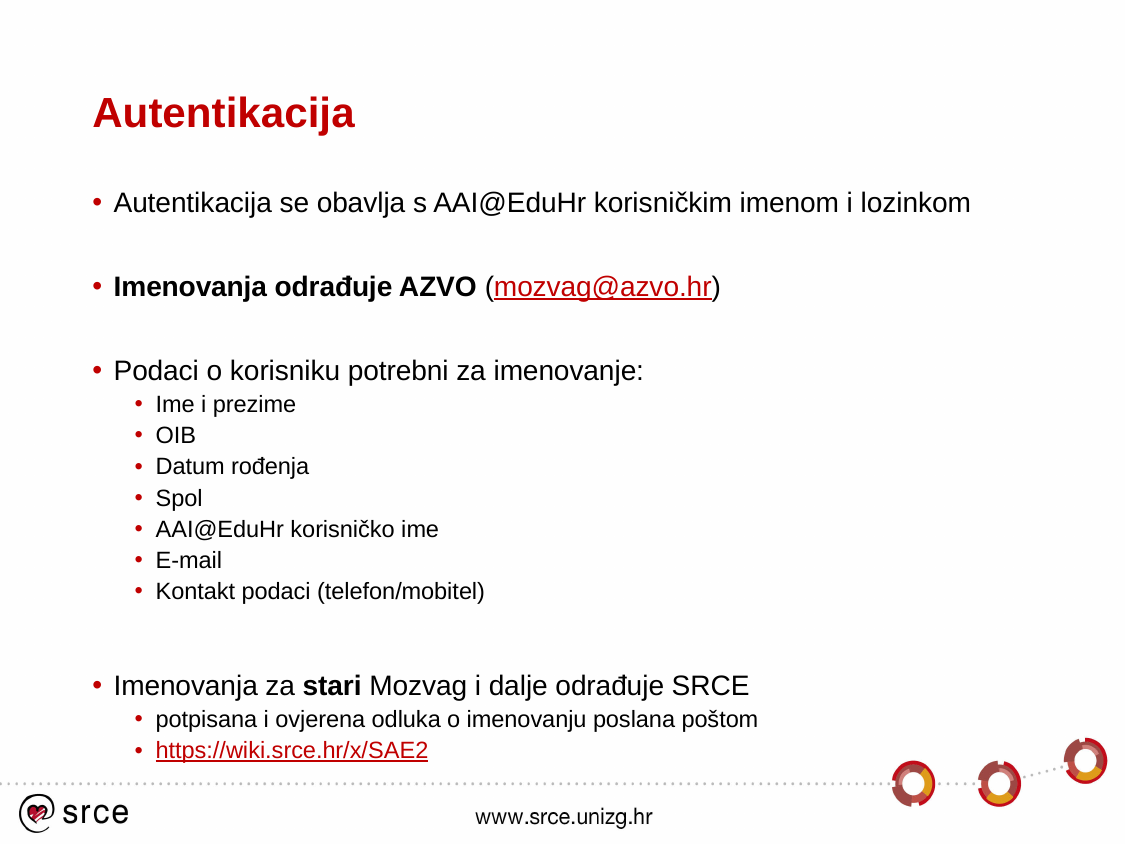

# Autentikacija
Autentikacija se obavlja s AAI@EduHr korisničkim imenom i lozinkom

Imenovanja odrađuje AZVO (mozvag@azvo.hr)

Podaci o korisniku potrebni za imenovanje:
Ime i prezime
OIB
Datum rođenja
Spol
AAI@EduHr korisničko ime
E-mail
Kontakt podaci (telefon/mobitel)

Imenovanja za stari Mozvag i dalje odrađuje SRCE
potpisana i ovjerena odluka o imenovanju poslana poštom
https://wiki.srce.hr/x/SAE2